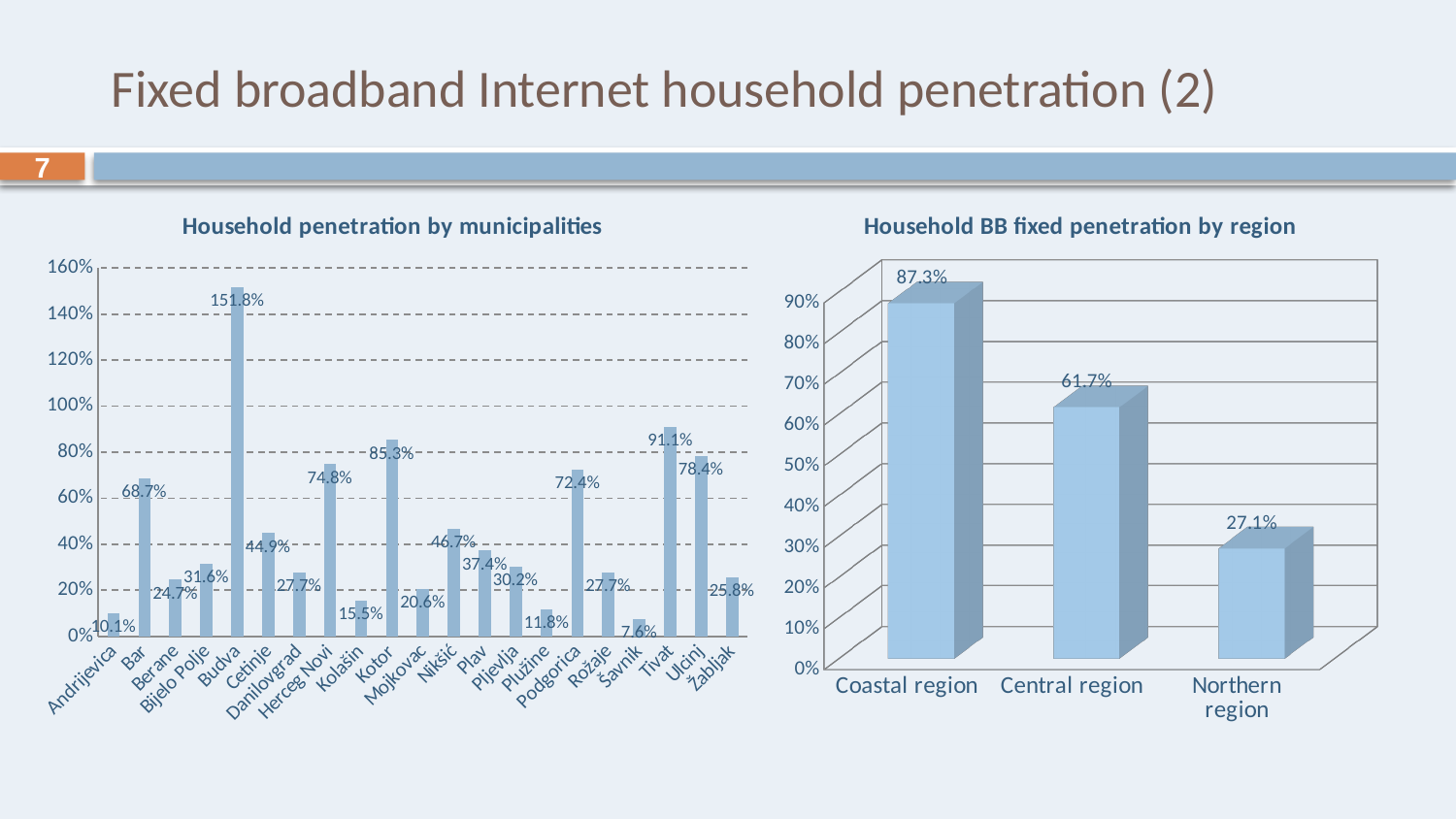

Fixed broadband Internet household penetration (2)
7

### Chart: Household penetration by municipalities

| Category |  |
|---|---|
| Andrijevica | 0.10064743967039429 |
| Bar | 0.6872844979241437 |
| Berane | 0.24672204984486054 |
| Bijelo Polje | 0.3163118418061974 |
| Budva | 1.5183328559152105 |
| Cetinje | 0.44892987645728233 |
| Danilovgrad | 0.27742404948153526 |
| Herceg Novi | 0.747956525644481 |
| Kolašin | 0.15543859649122843 |
| Kotor | 0.8534448947574846 |
| Mojkovac | 0.20603907637655416 |
| Nikšić | 0.46667896508785767 |
| Plav | 0.3735616804923738 |
| Pljevlja | 0.3024096385542169 |
| Plužine | 0.11842105263157902 |
| Podgorica | 0.7237296411257986 |
| Rožaje | 0.2772695285010553 |
| Šavnik | 0.07625899280575539 |
| Tivat | 0.9107363225010284 |
| Ulcinj | 0.7837233310392292 |
| Žabljak | 0.25765907305577385 |

[unsupported chart]